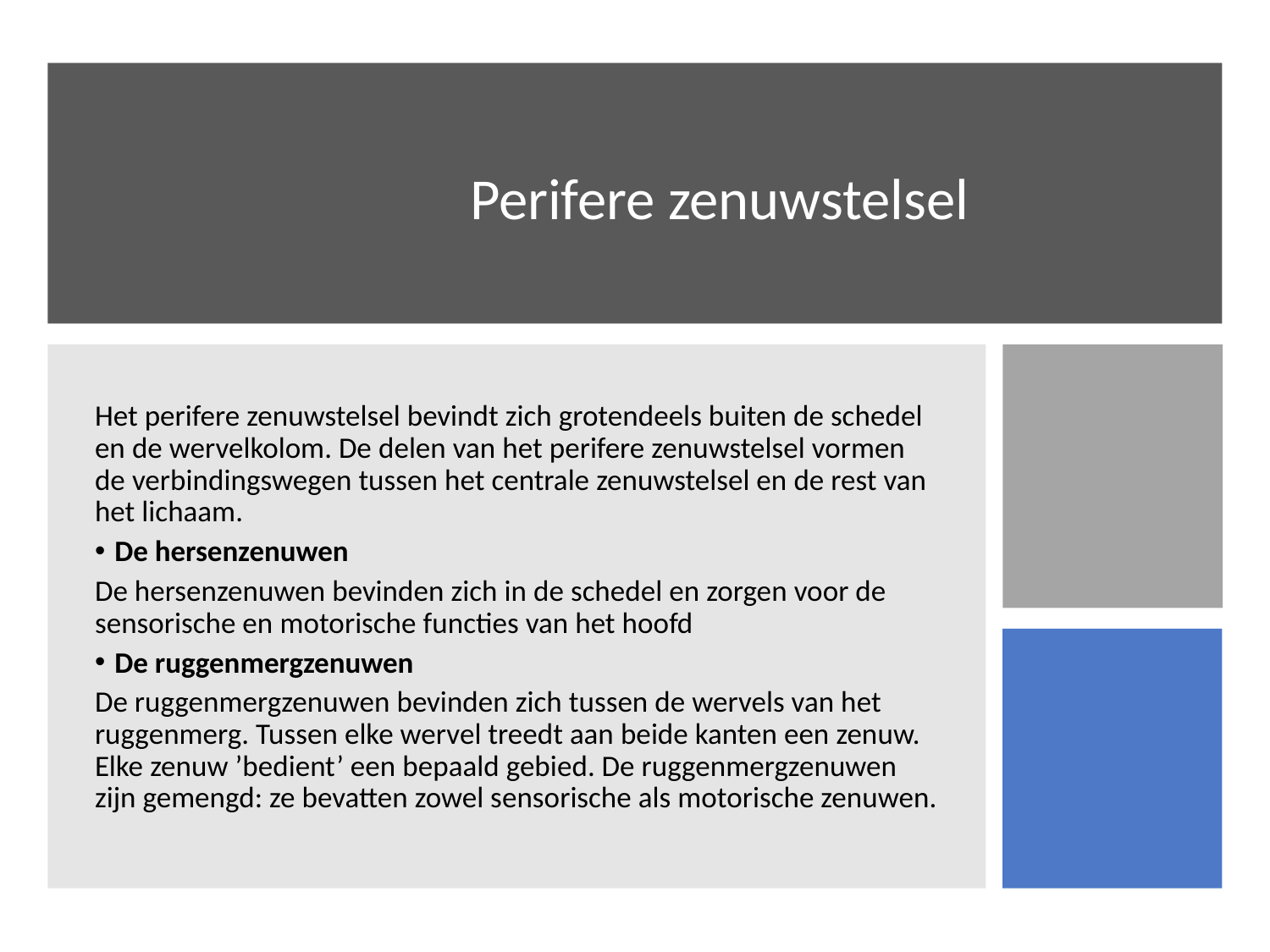

# Perifere zenuwstelsel

Het perifere zenuwstelsel bevindt zich grotendeels buiten de schedel en de wervelkolom. De delen van het perifere zenuwstelsel vormen de verbindingswegen tussen het centrale zenuwstelsel en de rest van het lichaam.
De hersenzenuwen
De hersenzenuwen bevinden zich in de schedel en zorgen voor de sensorische en motorische functies van het hoofd
De ruggenmergzenuwen
De ruggenmergzenuwen bevinden zich tussen de wervels van het ruggenmerg. Tussen elke wervel treedt aan beide kanten een zenuw. Elke zenuw ’bedient’ een bepaald gebied. De ruggenmergzenuwen zijn gemengd: ze bevatten zowel sensorische als motorische zenuwen.